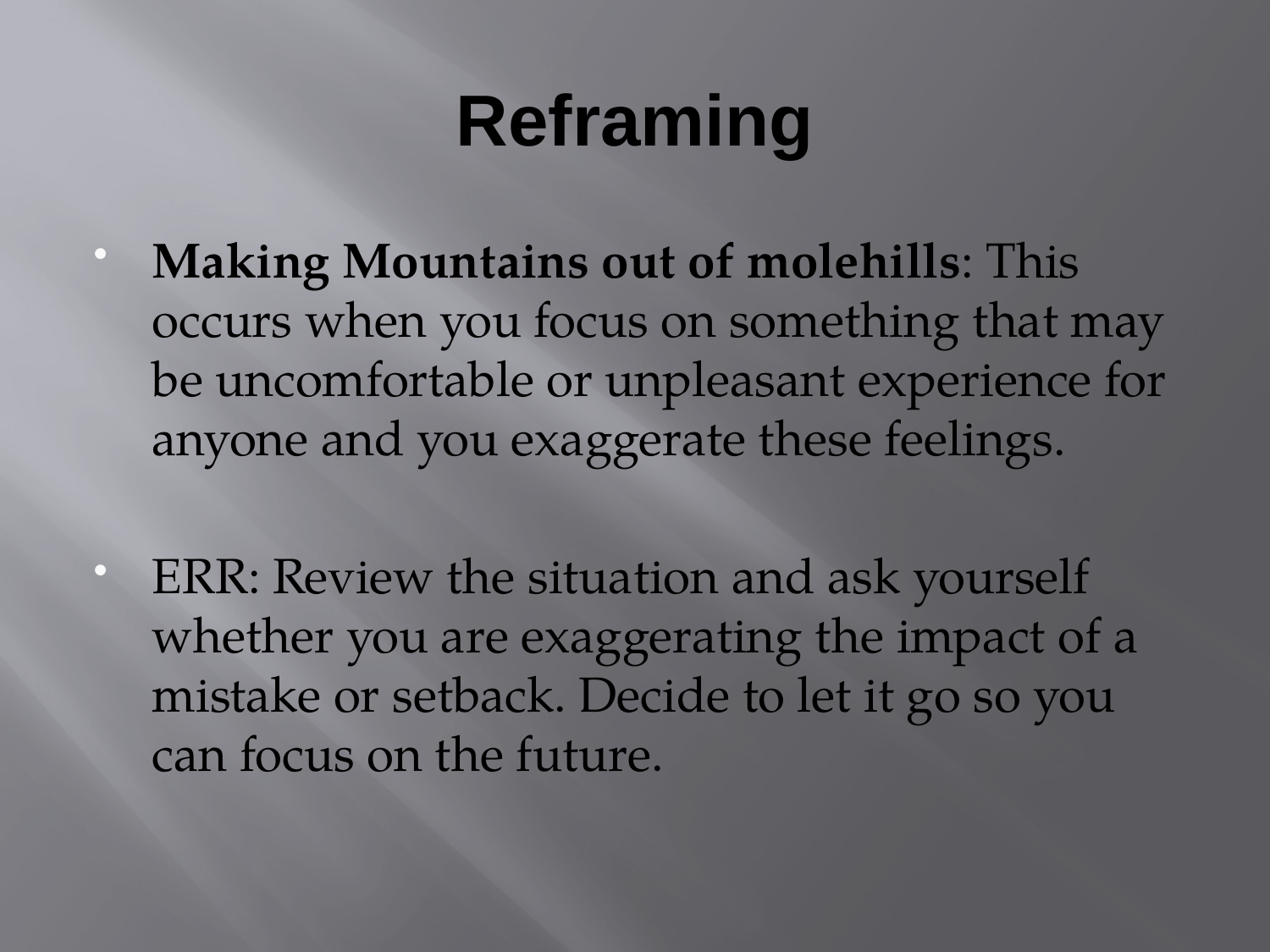

# Reframing
Making Mountains out of molehills: This occurs when you focus on something that may be uncomfortable or unpleasant experience for anyone and you exaggerate these feelings.

ERR: Review the situation and ask yourself whether you are exaggerating the impact of a mistake or setback. Decide to let it go so you can focus on the future.